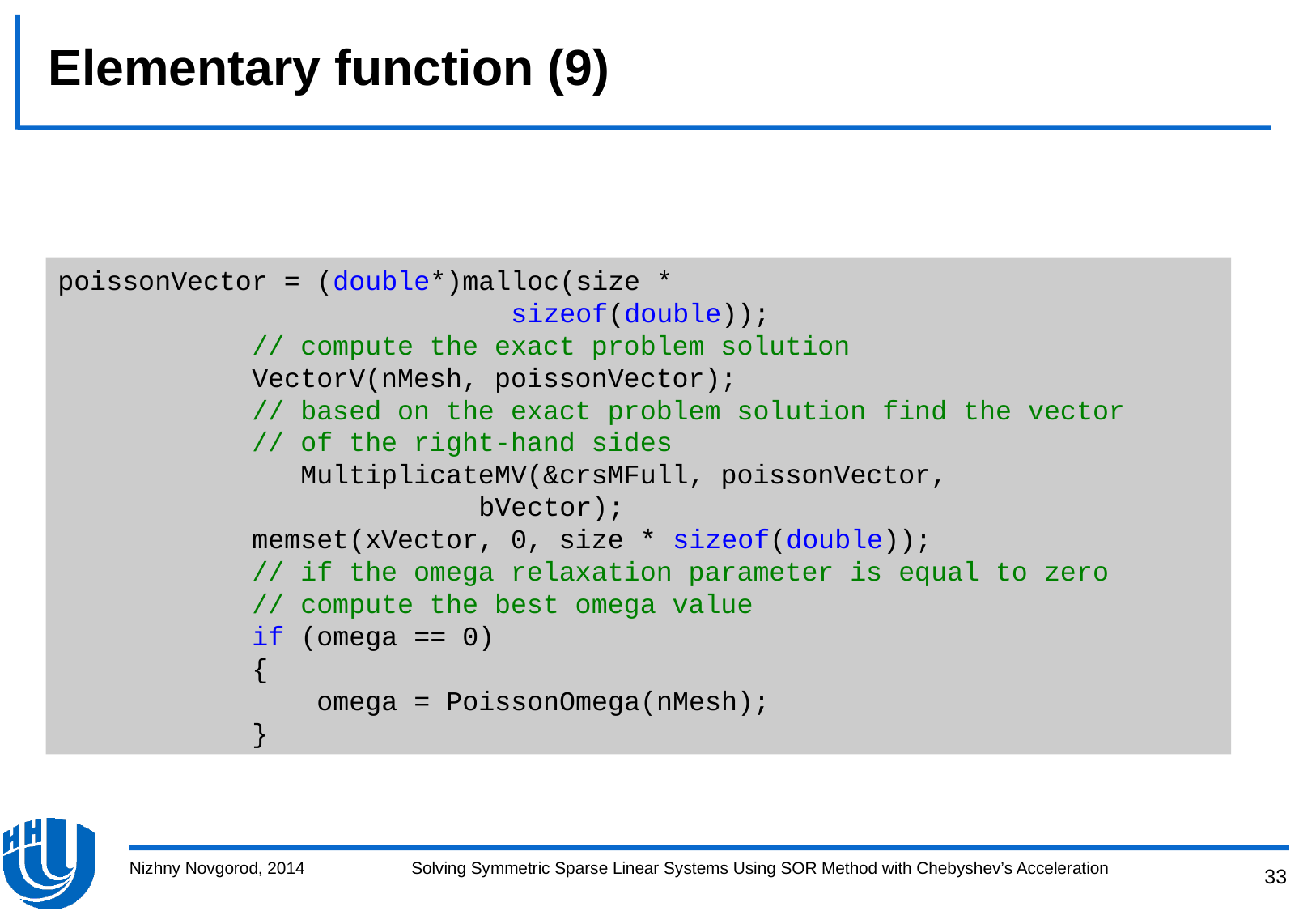

# Elementary function (9)
poissonVector = (double*)malloc(size *
                            sizeof(double));
            // compute the exact problem solution
            VectorV(nMesh, poissonVector);
            // based on the exact problem solution find the vector
            // of the right-hand sides
     		MultiplicateMV(&crsMFull, poissonVector,
                          bVector);
            memset(xVector, 0, size * sizeof(double));
            // if the omega relaxation parameter is equal to zero
            // compute the best omega value
            if (omega == 0)
            {
                omega = PoissonOmega(nMesh);
            }
Nizhny Novgorod, 2014
Solving Symmetric Sparse Linear Systems Using SOR Method with Chebyshev’s Acceleration